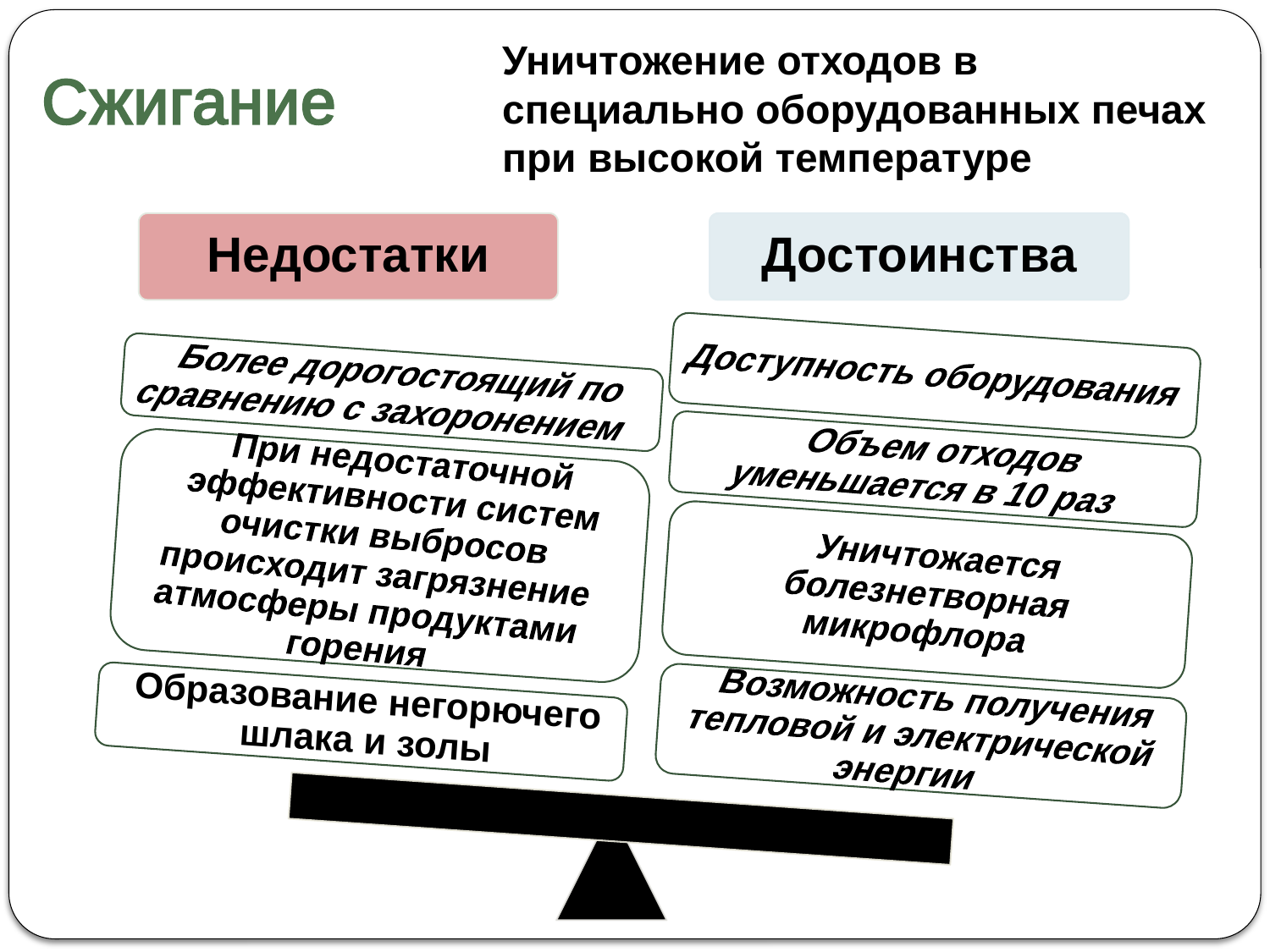

Уничтожение отходов в специально оборудованных печах при высокой температуре
# Сжигание
Недостатки
Достоинства
Возможность получения тепловой и электрической энергии
Уничтожается болезнетворная микрофлора
Объем отходов уменьшается в 10 раз
Доступность оборудования
При недостаточной эффективности систем очистки выбросов происходит загрязнение атмосферы продуктами горения
Более дорогостоящий по сравнению с захоронением

Образование негорючего шлака и золы